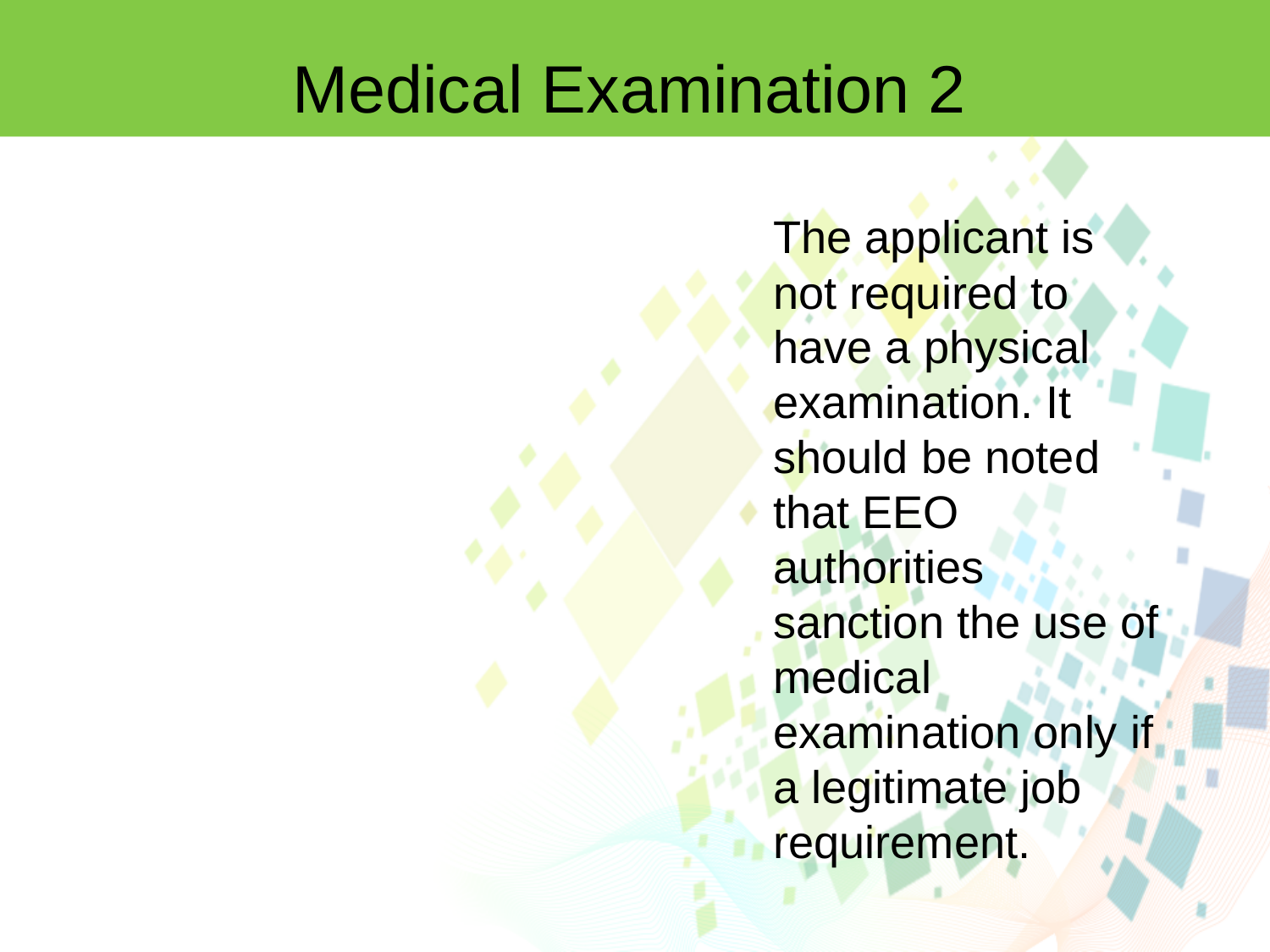

Medical Examination 2
The applicant is not required to have a physical examination. It should be noted that EEO authorities sanction the use of medical examination only if a legitimate job requirement.